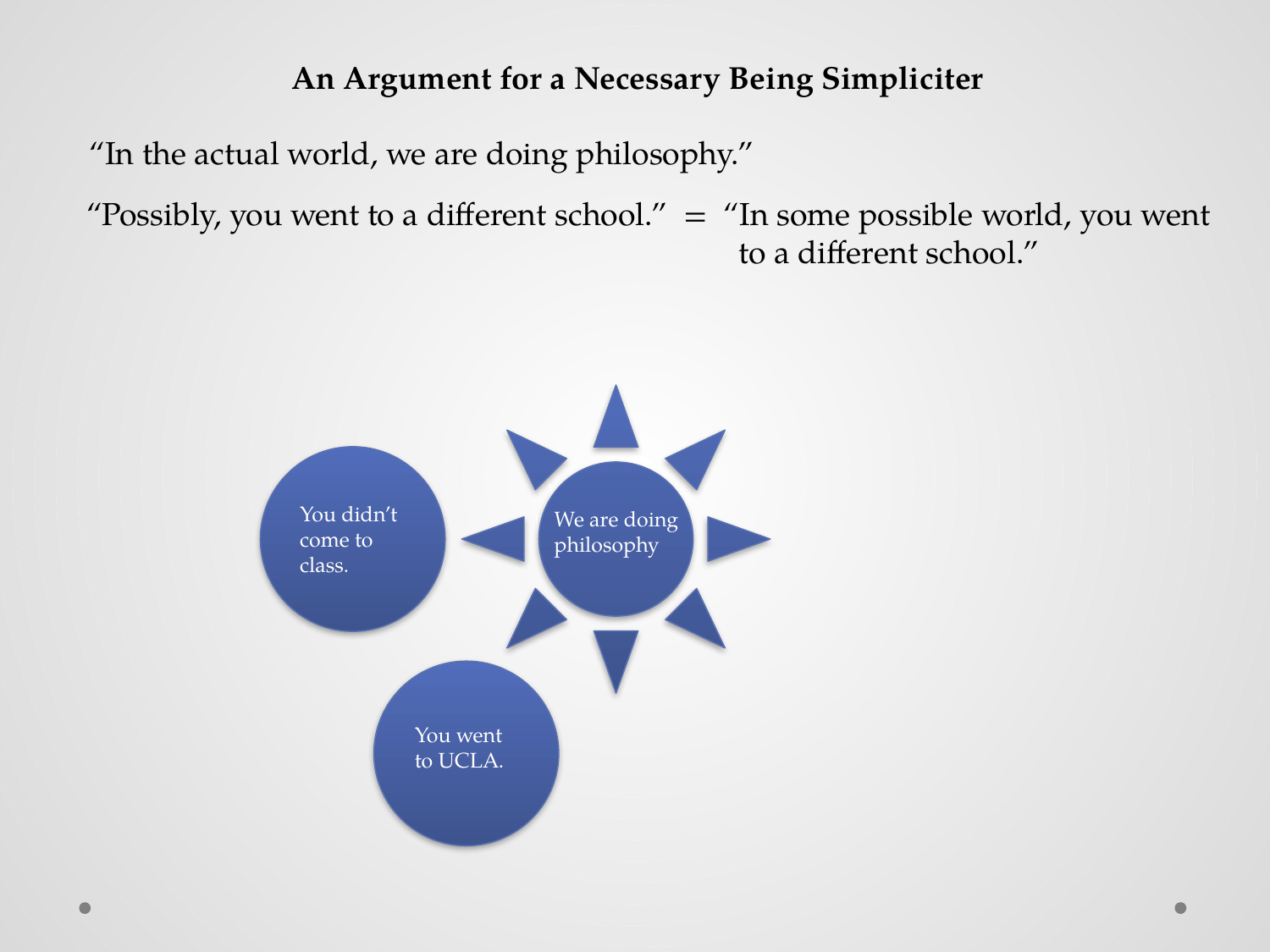

An Argument for a Necessary Being Simpliciter
“In the actual world, we are doing philosophy.”
“Possibly, you went to a different school.”  =  “In some possible world, you went 				                  to a different school.”

We are doing philosophy.
You didn’t come to class.
We are doing philosophy

You went to UCLA.